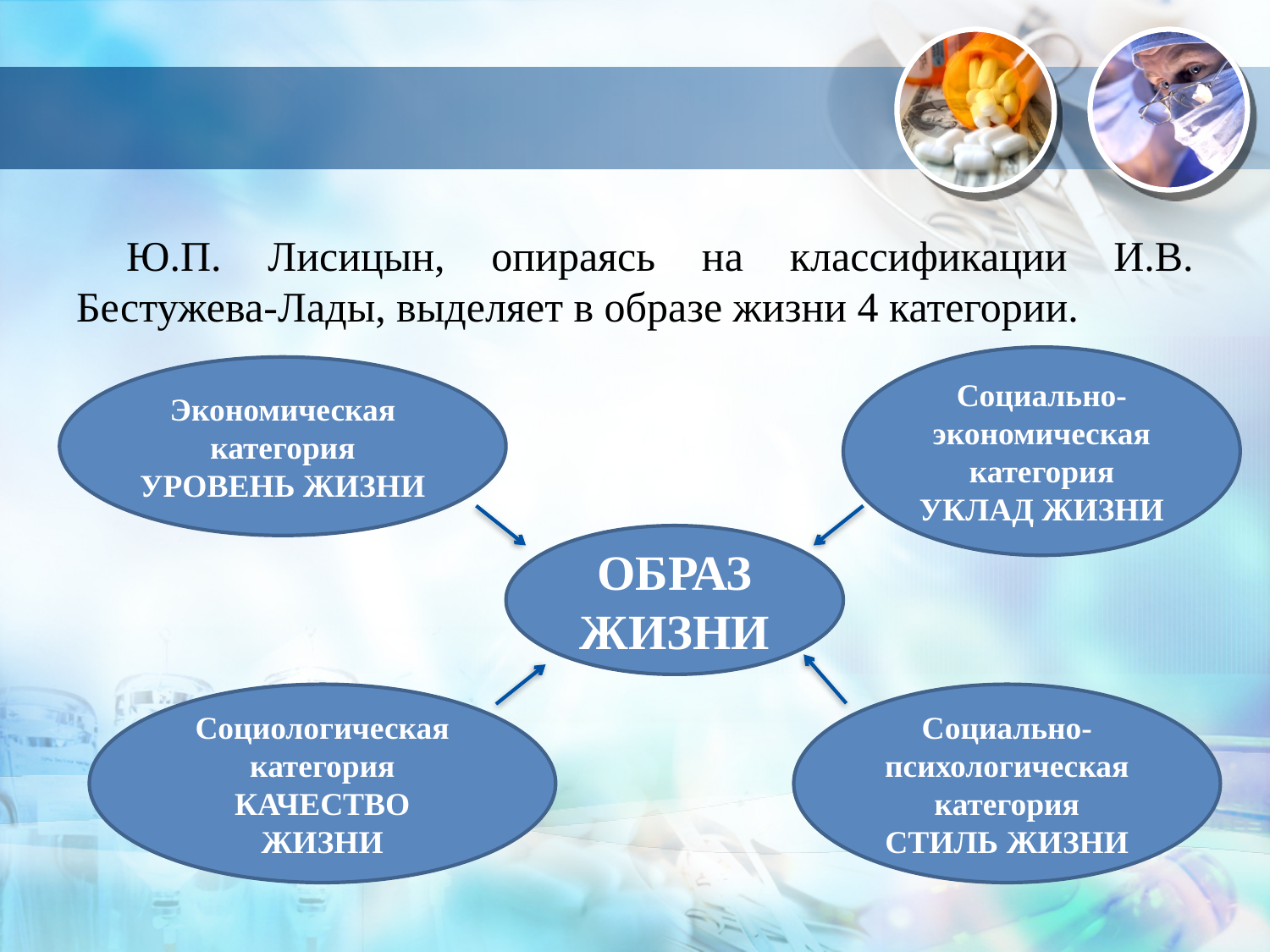

Ю.П. Лисицын, опираясь на классификации И.В. Бестужева-Лады, выделяет в образе жизни 4 категории.

Социально-экономическая категория
УКЛАД ЖИЗНИ
Экономическая категория
УРОВЕНЬ ЖИЗНИ
ОБРАЗ ЖИЗНИ
Социологическая категория
КАЧЕСТВО ЖИЗНИ
Социально-психологическая категория
СТИЛЬ ЖИЗНИ